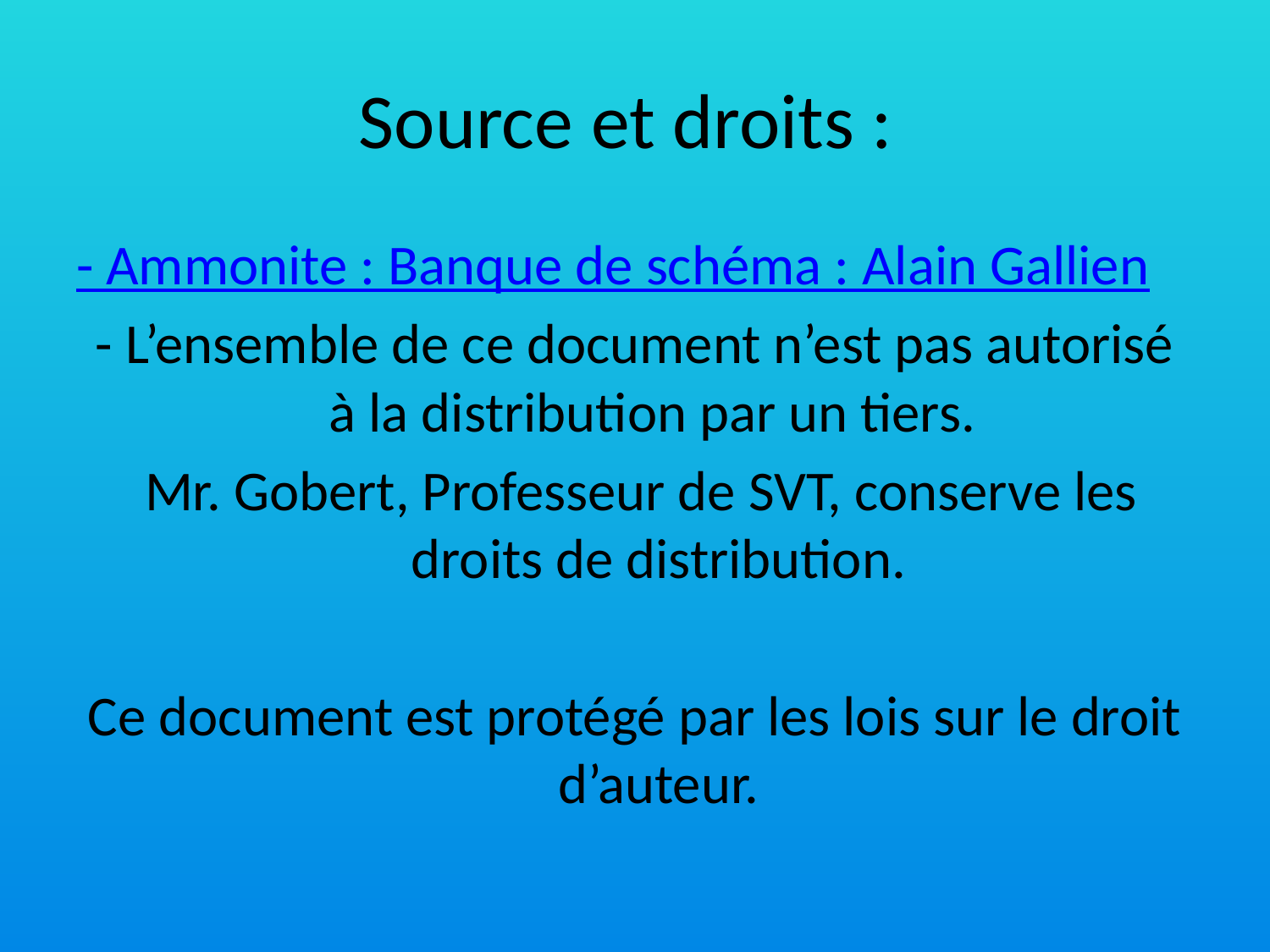

# Source et droits :
- Ammonite : Banque de schéma : Alain Gallien
- L’ensemble de ce document n’est pas autorisé à la distribution par un tiers.
 Mr. Gobert, Professeur de SVT, conserve les droits de distribution.

Ce document est protégé par les lois sur le droit d’auteur.